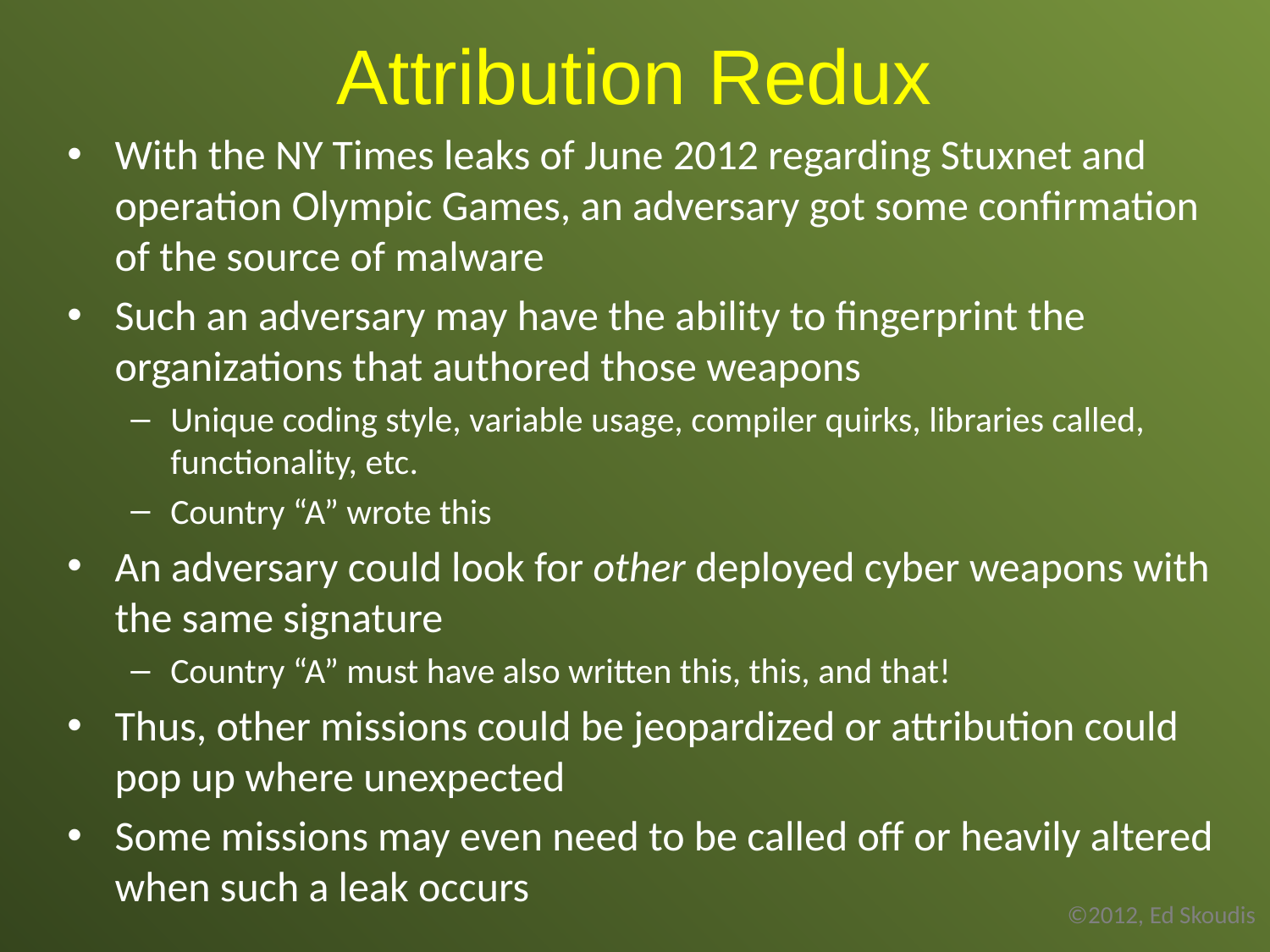

# Attribution Redux
With the NY Times leaks of June 2012 regarding Stuxnet and operation Olympic Games, an adversary got some confirmation of the source of malware
Such an adversary may have the ability to fingerprint the organizations that authored those weapons
Unique coding style, variable usage, compiler quirks, libraries called, functionality, etc.
Country “A” wrote this
An adversary could look for other deployed cyber weapons with the same signature
Country “A” must have also written this, this, and that!
Thus, other missions could be jeopardized or attribution could pop up where unexpected
Some missions may even need to be called off or heavily altered when such a leak occurs